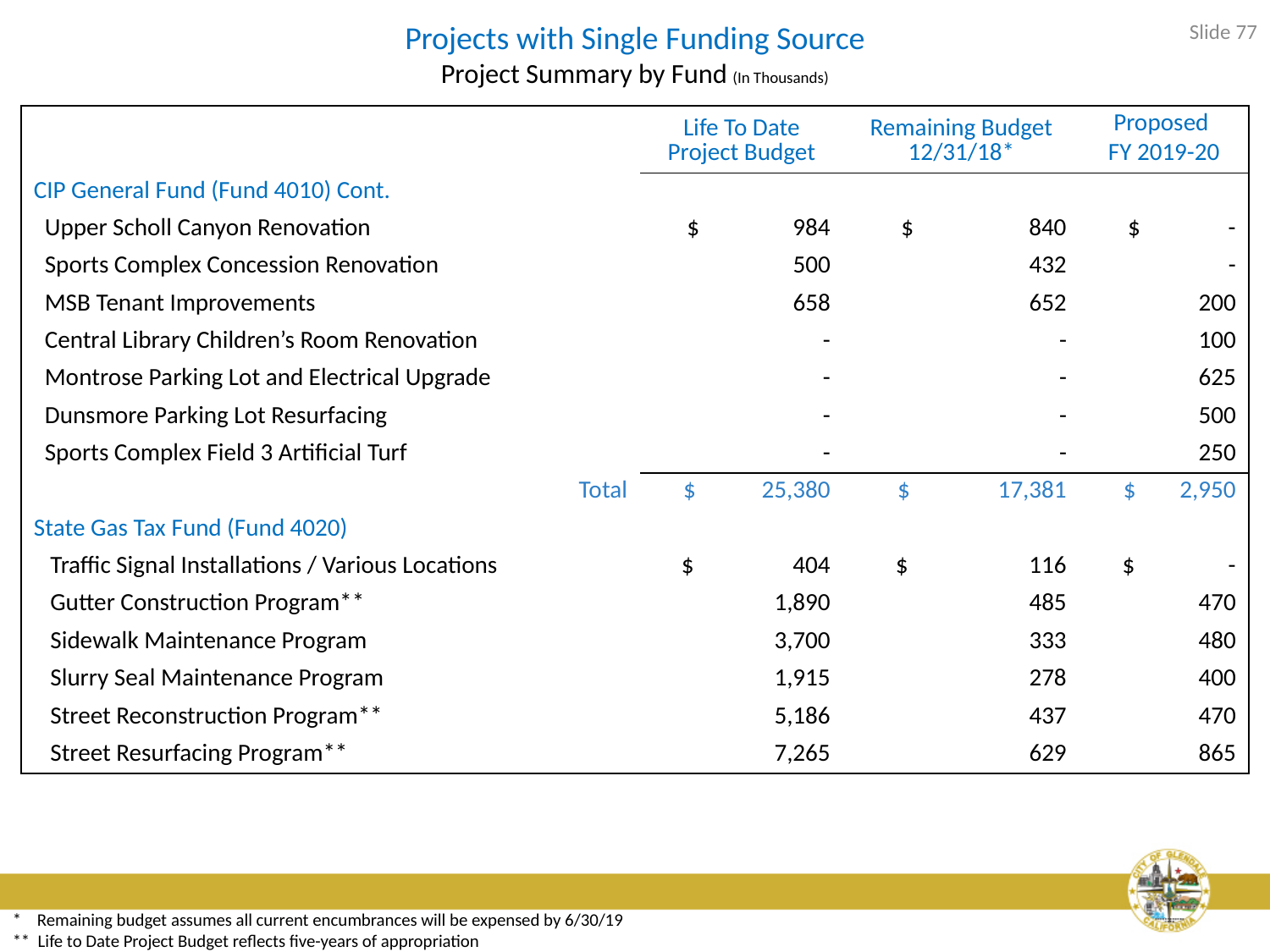

Slide 77
# Projects with Single Funding Source Project Summary by Fund (In Thousands)
|  | Life To Date Project Budget | Remaining Budget 12/31/18\* | Proposed FY 2019-20 |
| --- | --- | --- | --- |
| CIP General Fund (Fund 4010) Cont. |  |  |  |
| Upper Scholl Canyon Renovation | $ 984 | $ 840 | $ - |
| Sports Complex Concession Renovation | 500 | 432 | - |
| MSB Tenant Improvements | 658 | 652 | 200 |
| Central Library Children’s Room Renovation | - | - | 100 |
| Montrose Parking Lot and Electrical Upgrade | - | - | 625 |
| Dunsmore Parking Lot Resurfacing | - | - | 500 |
| Sports Complex Field 3 Artificial Turf | - | - | 250 |
| Total | $ 25,380 | $ 17,381 | $ 2,950 |
| State Gas Tax Fund (Fund 4020) |  |  |  |
| Traffic Signal Installations / Various Locations | $ 404 | $ 116 | $ - |
| Gutter Construction Program\*\* | 1,890 | 485 | 470 |
| Sidewalk Maintenance Program | 3,700 | 333 | 480 |
| Slurry Seal Maintenance Program | 1,915 | 278 | 400 |
| Street Reconstruction Program\*\* | 5,186 | 437 | 470 |
| Street Resurfacing Program\*\* | 7,265 | 629 | 865 |
*    Remaining budget assumes all current encumbrances will be expensed by 6/30/19
**  Life to Date Project Budget reflects five-years of appropriation